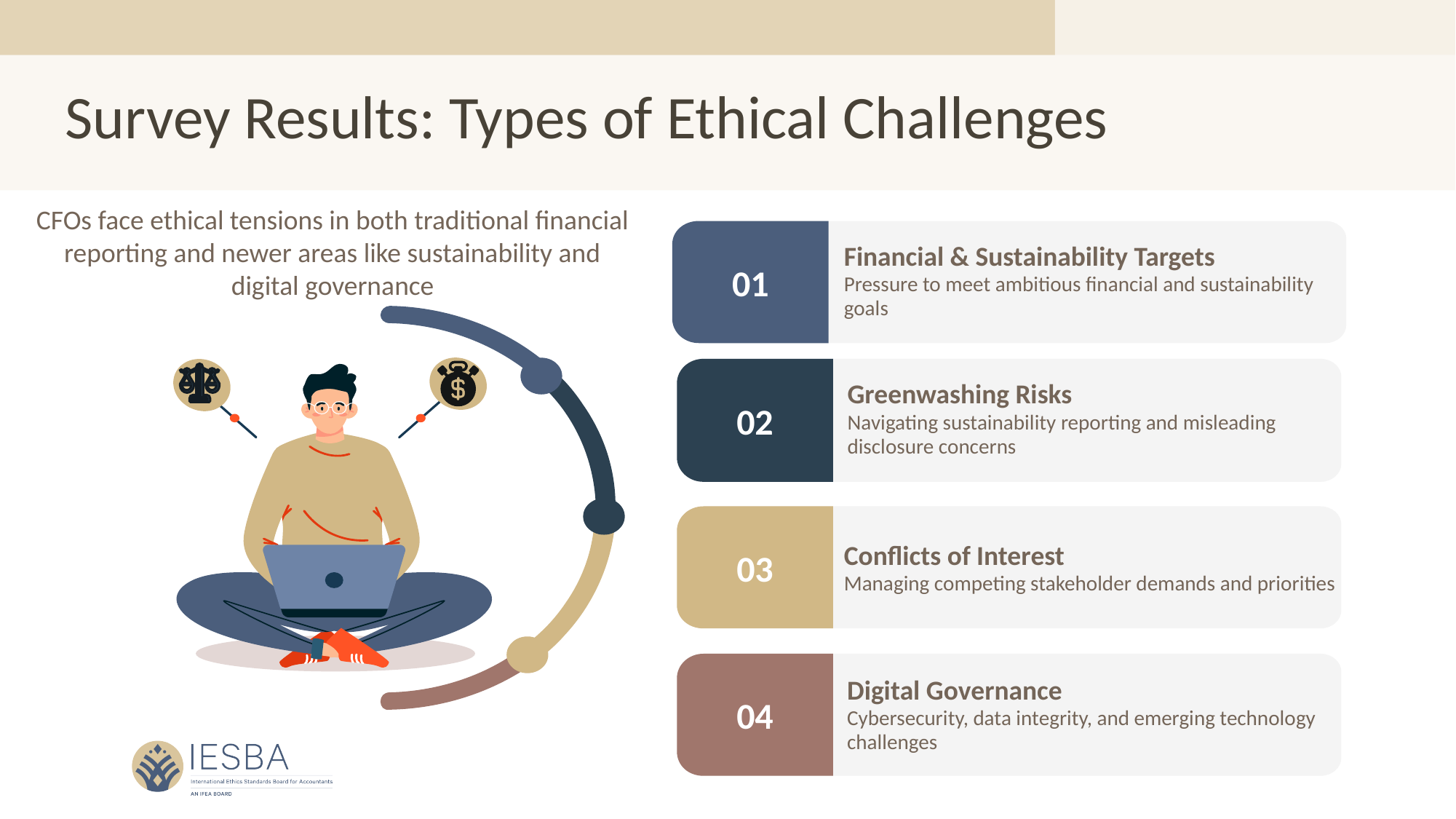

# Survey Results: Types of Ethical Challenges

CFOs face ethical tensions in both traditional financial reporting and newer areas like sustainability and digital governance
01

Financial & Sustainability Targets
Pressure to meet ambitious financial and sustainability goals

02
Greenwashing Risks
Navigating sustainability reporting and misleading disclosure concerns

03

Conflicts of Interest
Managing competing stakeholder demands and priorities

04

Digital Governance
Cybersecurity, data integrity, and emerging technology challenges